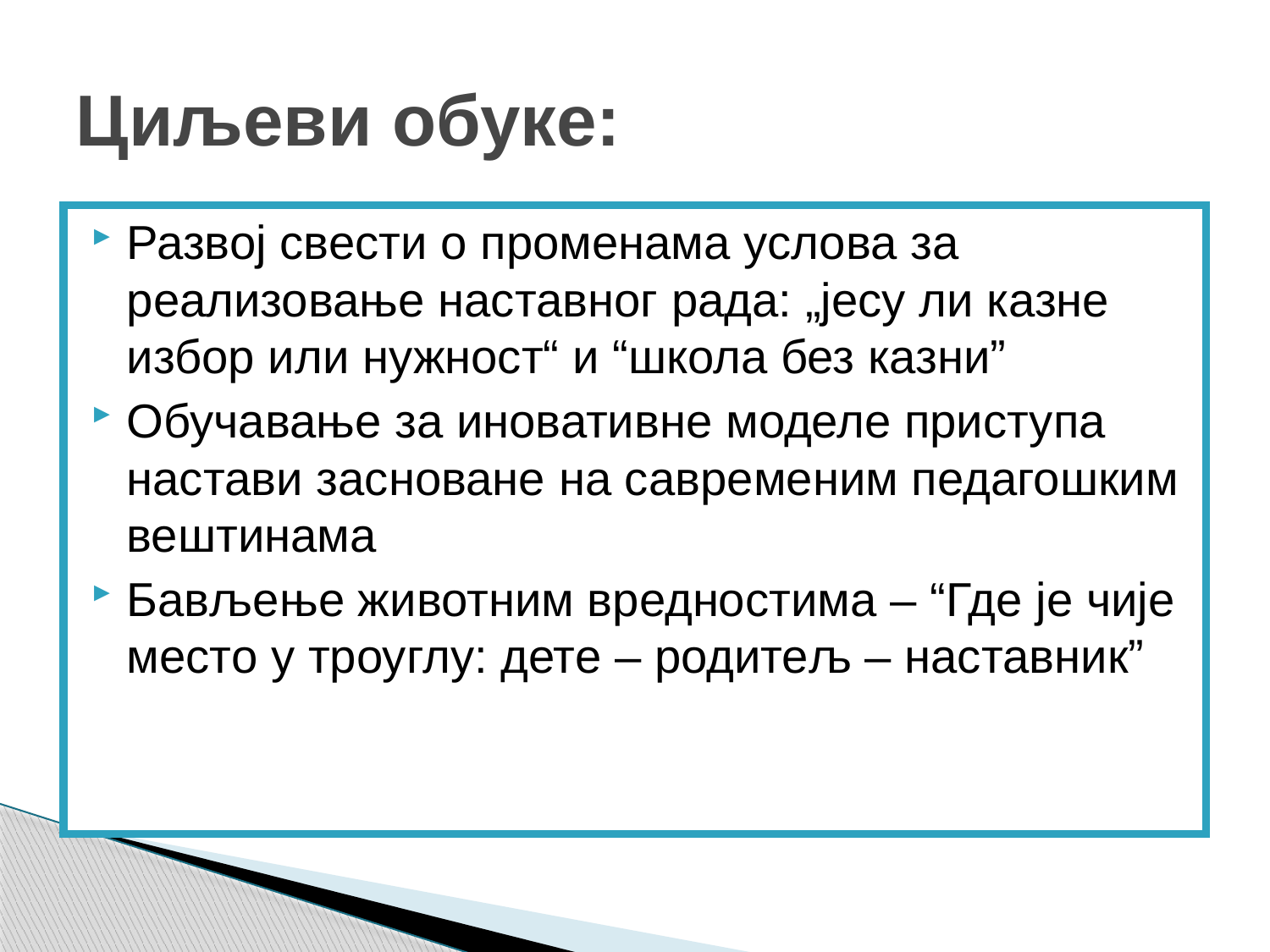

# Циљеви обуке:
Развој свести о променама услова за реализовање наставног рада: „јесу ли казне избор или нужност“ и “школа без казни”
Обучавање за иновативне моделе приступа настави засноване на савременим педагошким вештинама
Бављење животним вредностима – “Где је чије место у троуглу: дете – родитељ – наставник”